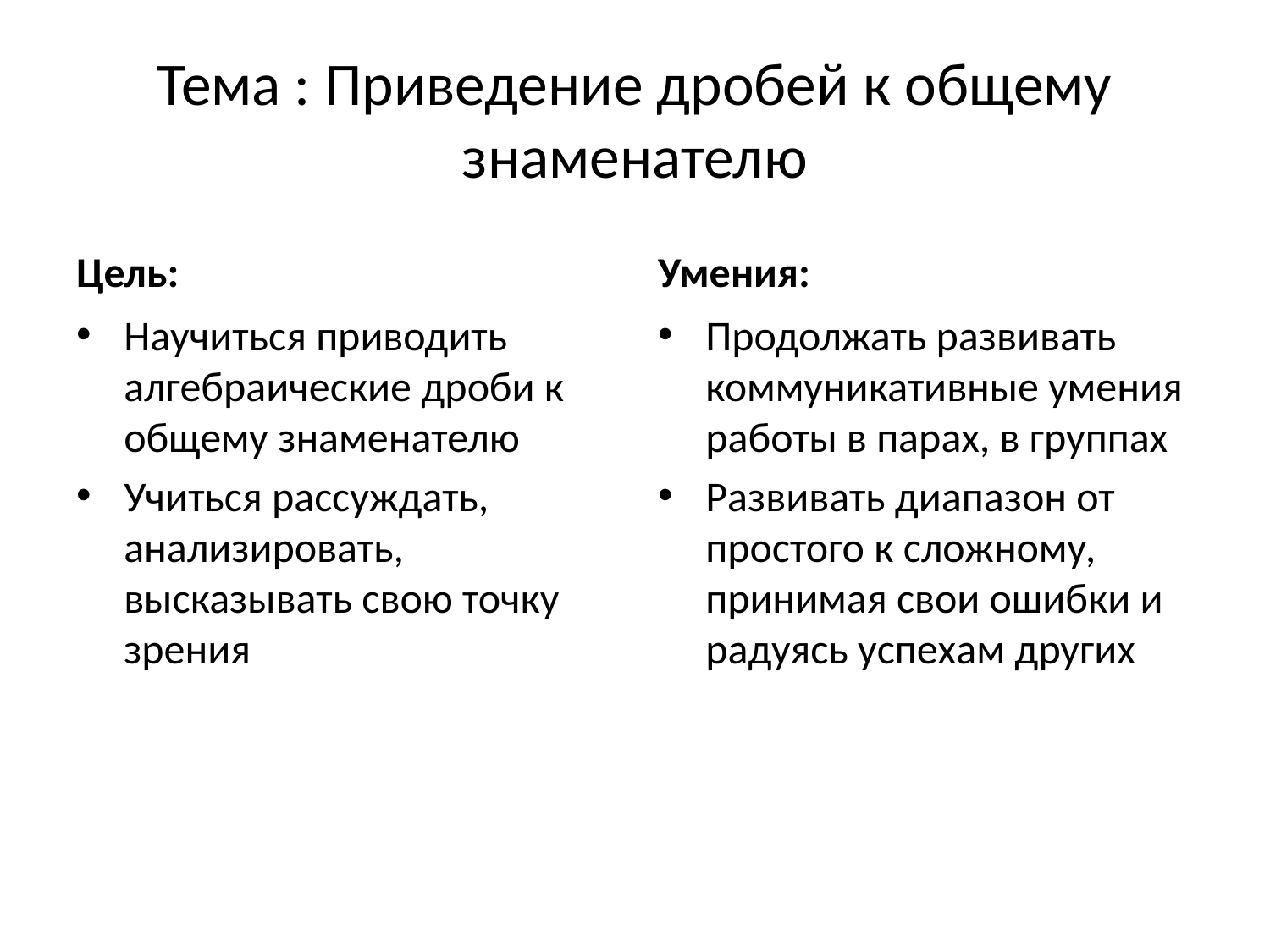

# Тема : Приведение дробей к общему знаменателю
Цель:
Умения:
Научиться приводить алгебраические дроби к общему знаменателю
Учиться рассуждать, анализировать, высказывать свою точку зрения
Продолжать развивать коммуникативные умения работы в парах, в группах
Развивать диапазон от простого к сложному, принимая свои ошибки и радуясь успехам других